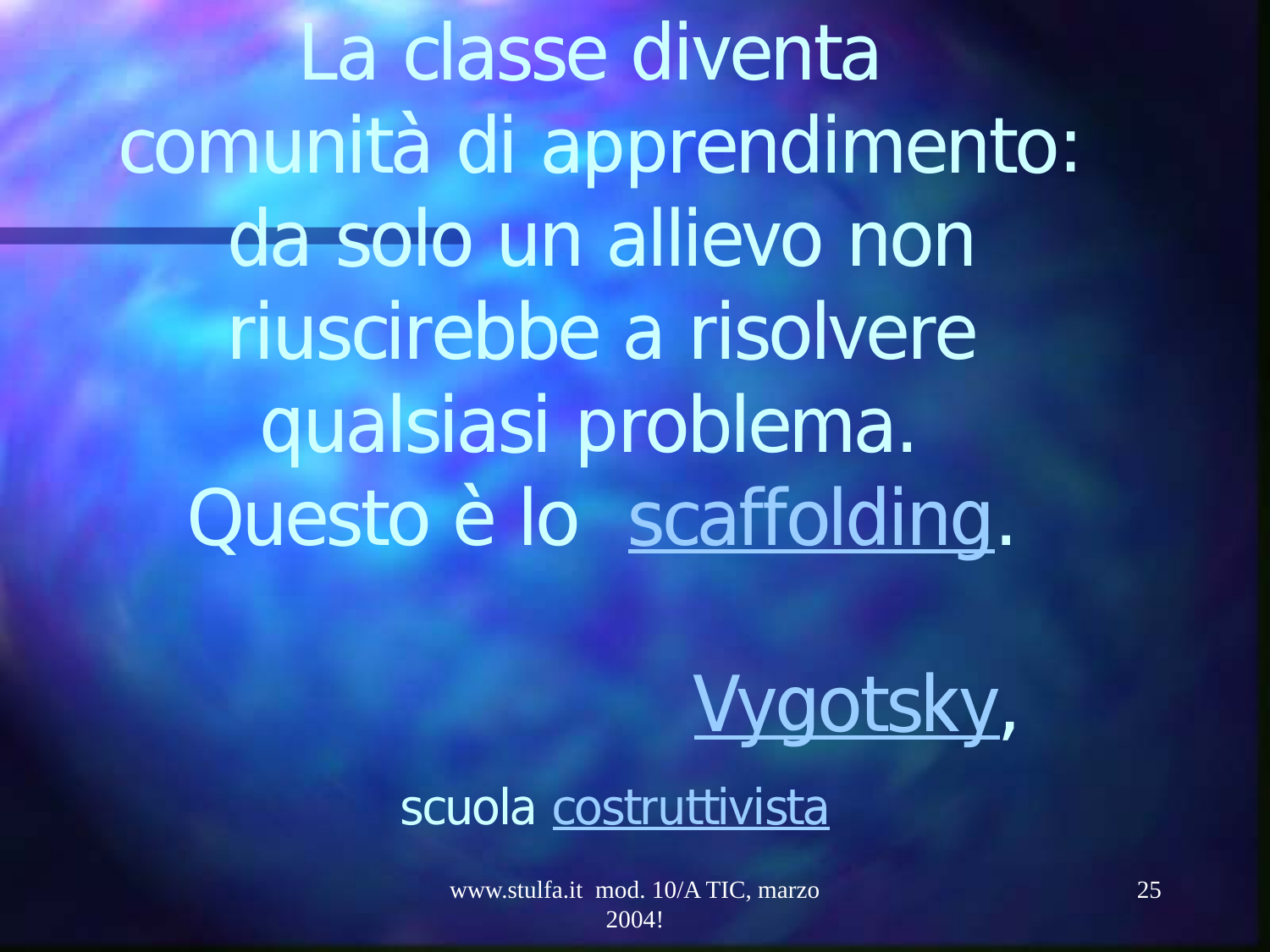

# La classe diventa comunità di apprendimento: da solo un allievo non riuscirebbe a risolvere qualsiasi problema. Questo è lo  scaffolding. Vygotsky, scuola costruttivista
www.stulfa.it  mod. 10/A TIC, marzo 2004!
25